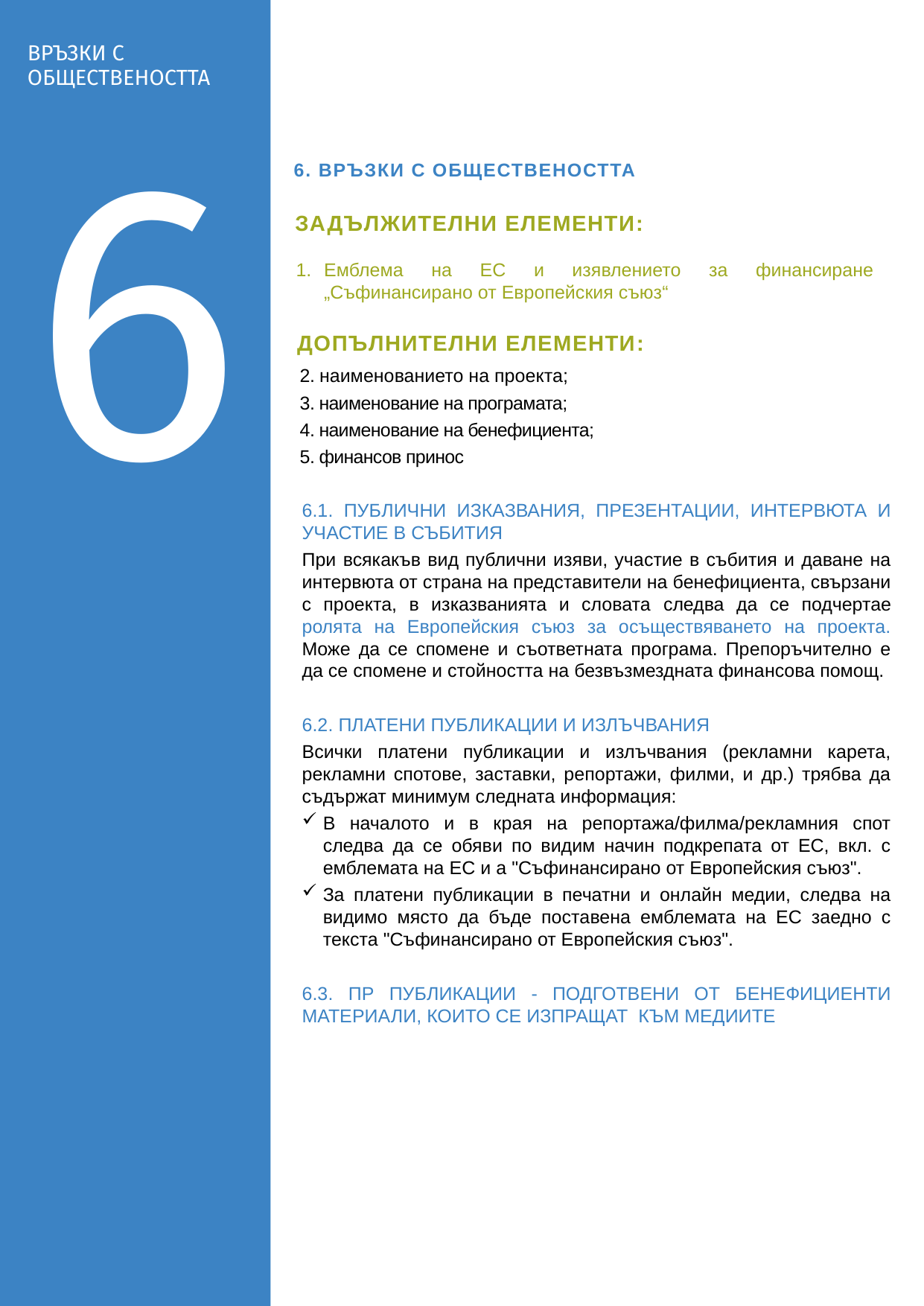

ВРЪЗКИ С ОБЩЕСТВЕНОСТТА
6
6. Връзки с обществеността
ЗАДЪЛЖИТЕЛНИ ЕЛЕМЕНТИ:
4
Емблема на ЕС и изявлението за финансиране „Съфинансирано от Европейския съюз“

ДОПЪЛНИТЕЛНИ ЕЛЕМЕНТИ:
2. наименованието на проекта;
3. наименование на програмата;
4. наименование на бенефициента;
5. финансов принос

6.1. Публични изказвания, презентации, интервюта и участие в събития
При всякакъв вид публични изяви, участие в събития и даване на интервюта от страна на представители на бенефициента, свързани с проекта, в изказванията и словата следва да се подчертае ролята на Европейския съюз за осъществяването на проекта. Може да се спомене и съответната програма. Препоръчително е да се спомене и стойността на безвъзмездната финансова помощ.

6.2. Платени публикации и излъчвания
Всички платени публикации и излъчвания (рекламни карета, рекламни спотове, заставки, репортажи, филми, и др.) трябва да съдържат минимум следната информация:
В началото и в края на репортажа/филма/рекламния спот следва да се обяви по видим начин подкрепата от ЕС, вкл. с емблемата на ЕС и а "Съфинансирано от Европейския съюз".
За платени публикации в печатни и онлайн медии, следва на видимо място да бъде поставена емблемата на ЕС заедно с текста "Съфинансирано от Европейския съюз".

6.3. ПР публикации - подготвени от бенефициенти материали, които се изпращат  към медиите